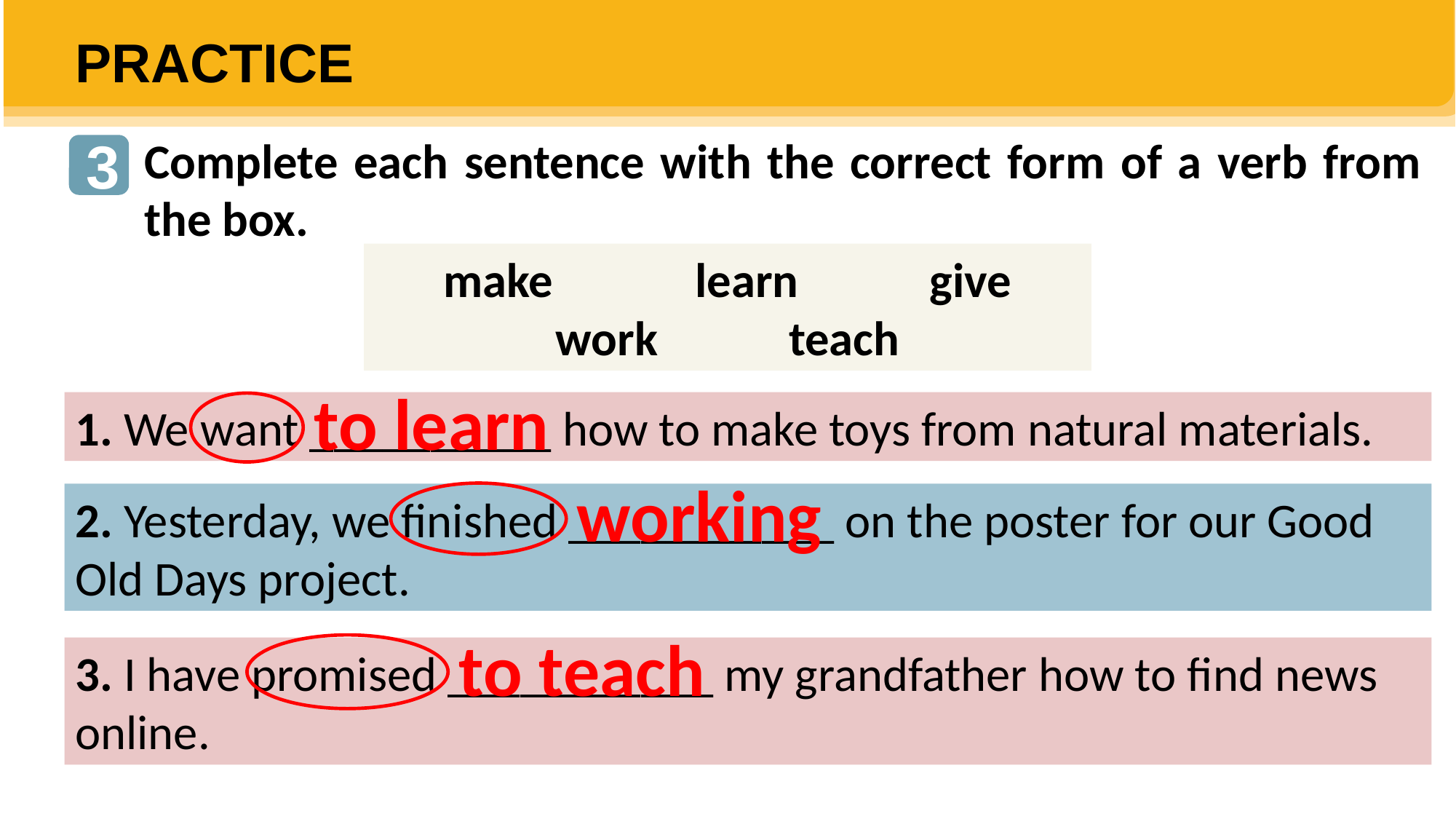

PRACTICE
3
Complete each sentence with the correct form of a verb from the box.

make             learn            give
work            teach
to learn
1. We want __________ how to make toys from natural materials.

working

2. Yesterday, we finished ___________ on the poster for our Good Old Days project.
to teach

3. I have promised ___________ my grandfather how to find news online.